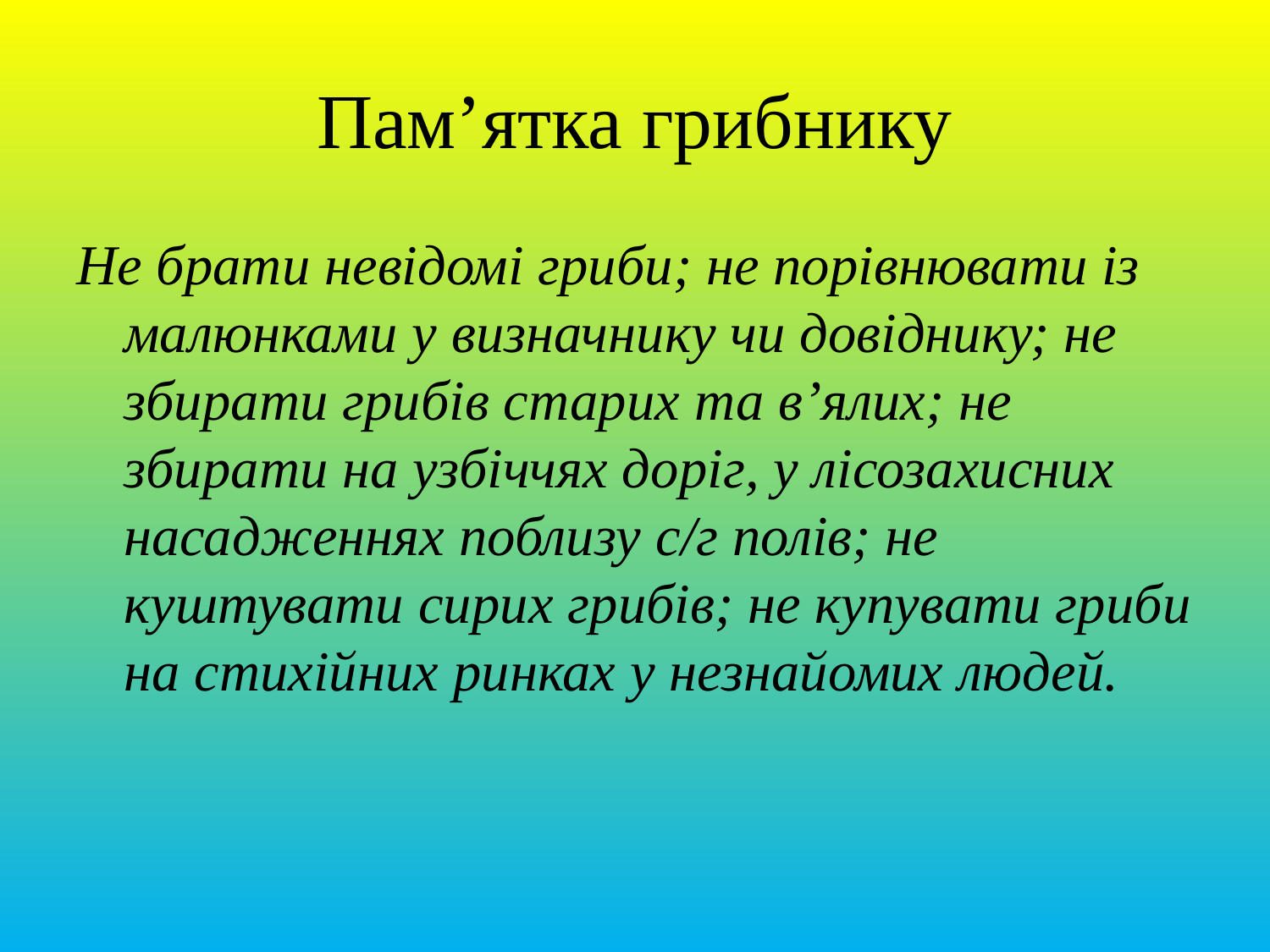

# Пам’ятка грибнику
Не брати невідомі гриби; не порівнювати із малюнками у визначнику чи довіднику; не збирати грибів старих та в’ялих; не збирати на узбіччях доріг, у лісозахисних насадженнях поблизу с/г полів; не куштувати сирих грибів; не купувати гриби на стихійних ринках у незнайомих людей.